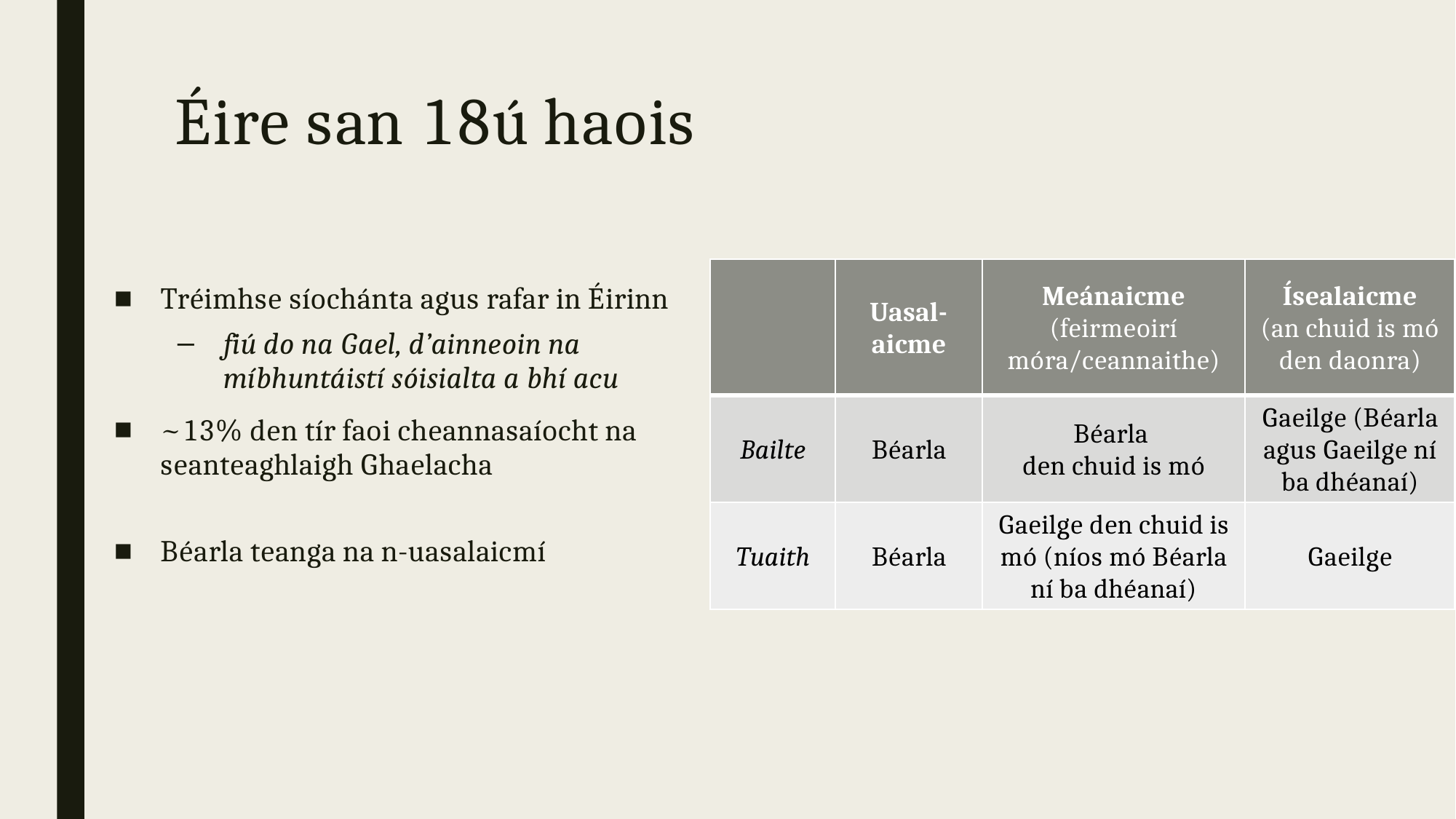

# Éire san 18ú haois
|  | Uasal-aicme | Meánaicme (feirmeoirí móra/ceannaithe) | Ísealaicme (an chuid is mó den daonra) |
| --- | --- | --- | --- |
| Bailte | Béarla | Béarla den chuid is mó | Gaeilge (Béarla agus Gaeilge ní ba dhéanaí) |
| Tuaith | Béarla | Gaeilge den chuid is mó (níos mó Béarla ní ba dhéanaí) | Gaeilge |
Tréimhse síochánta agus rafar in Éirinn
fiú do na Gael, d’ainneoin na míbhuntáistí sóisialta a bhí acu
~13% den tír faoi cheannasaíocht na seanteaghlaigh Ghaelacha
Béarla teanga na n-uasalaicmí